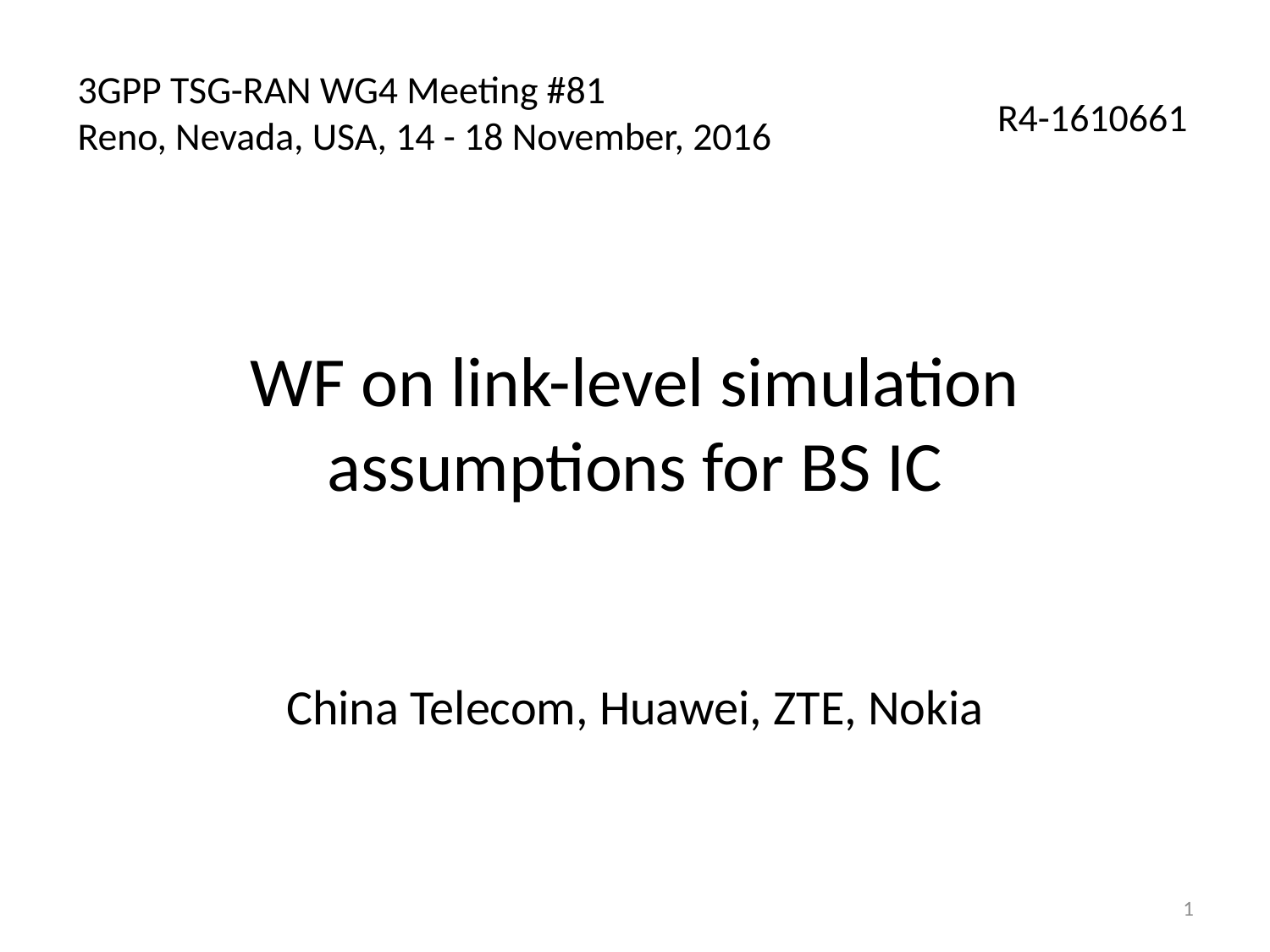

3GPP TSG-RAN WG4 Meeting #81
Reno, Nevada, USA, 14 - 18 November, 2016
R4-1610661
# WF on link-level simulation assumptions for BS IC
China Telecom, Huawei, ZTE, Nokia
1